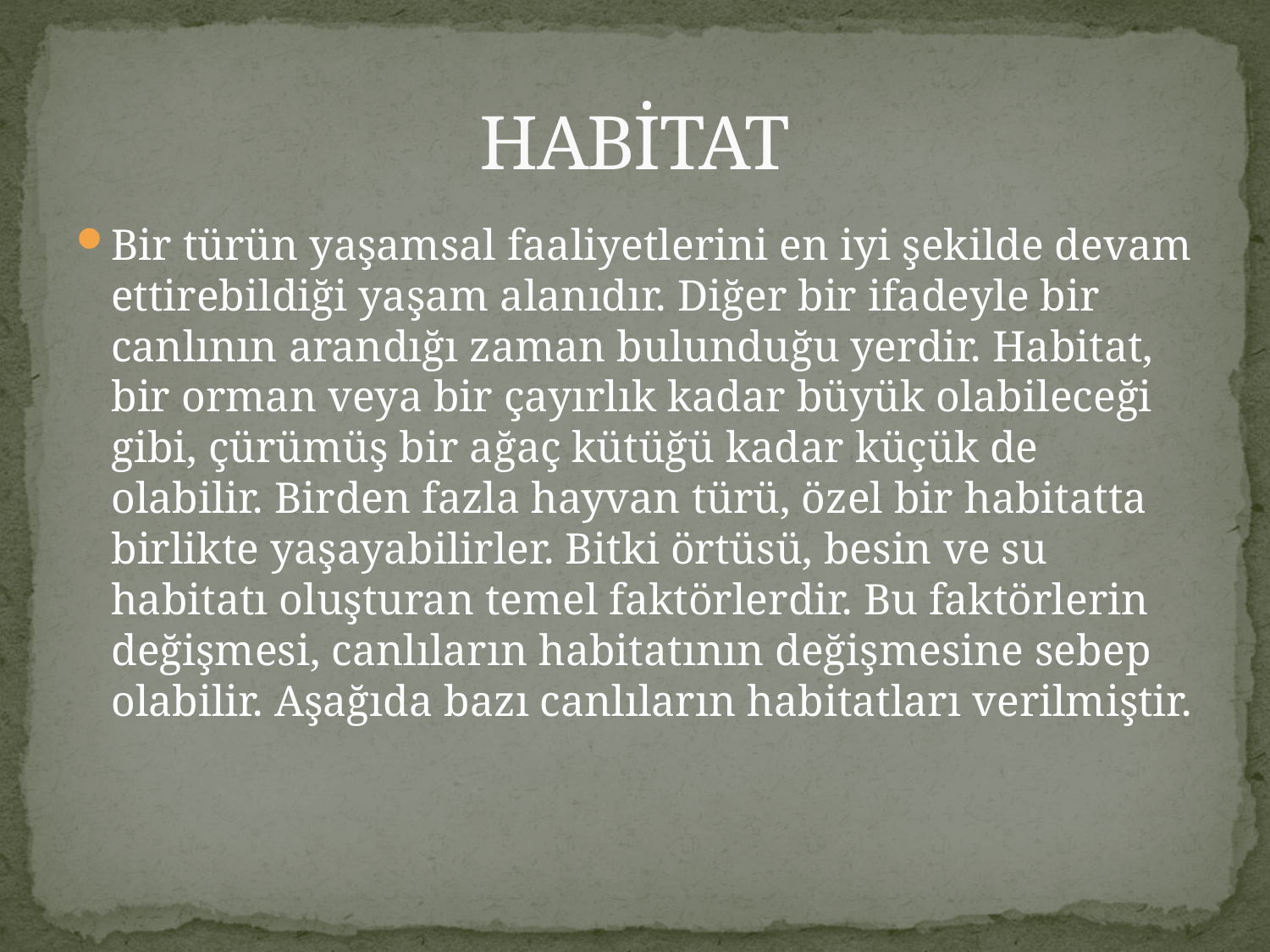

# HABİTAT
Bir türün yaşamsal faaliyetlerini en iyi şekilde devam ettirebildiği yaşam alanıdır. Diğer bir ifadeyle bir canlının arandığı zaman bulunduğu yerdir. Habitat, bir orman veya bir çayırlık kadar büyük olabileceği gibi, çürümüş bir ağaç kütüğü kadar küçük de olabilir. Birden fazla hayvan türü, özel bir habitatta birlikte yaşayabilirler. Bitki örtüsü, besin ve su habitatı oluşturan temel faktörlerdir. Bu faktörlerin değişmesi, canlıların habitatının değişmesine sebep olabilir. Aşağıda bazı canlıların habitatları verilmiştir.